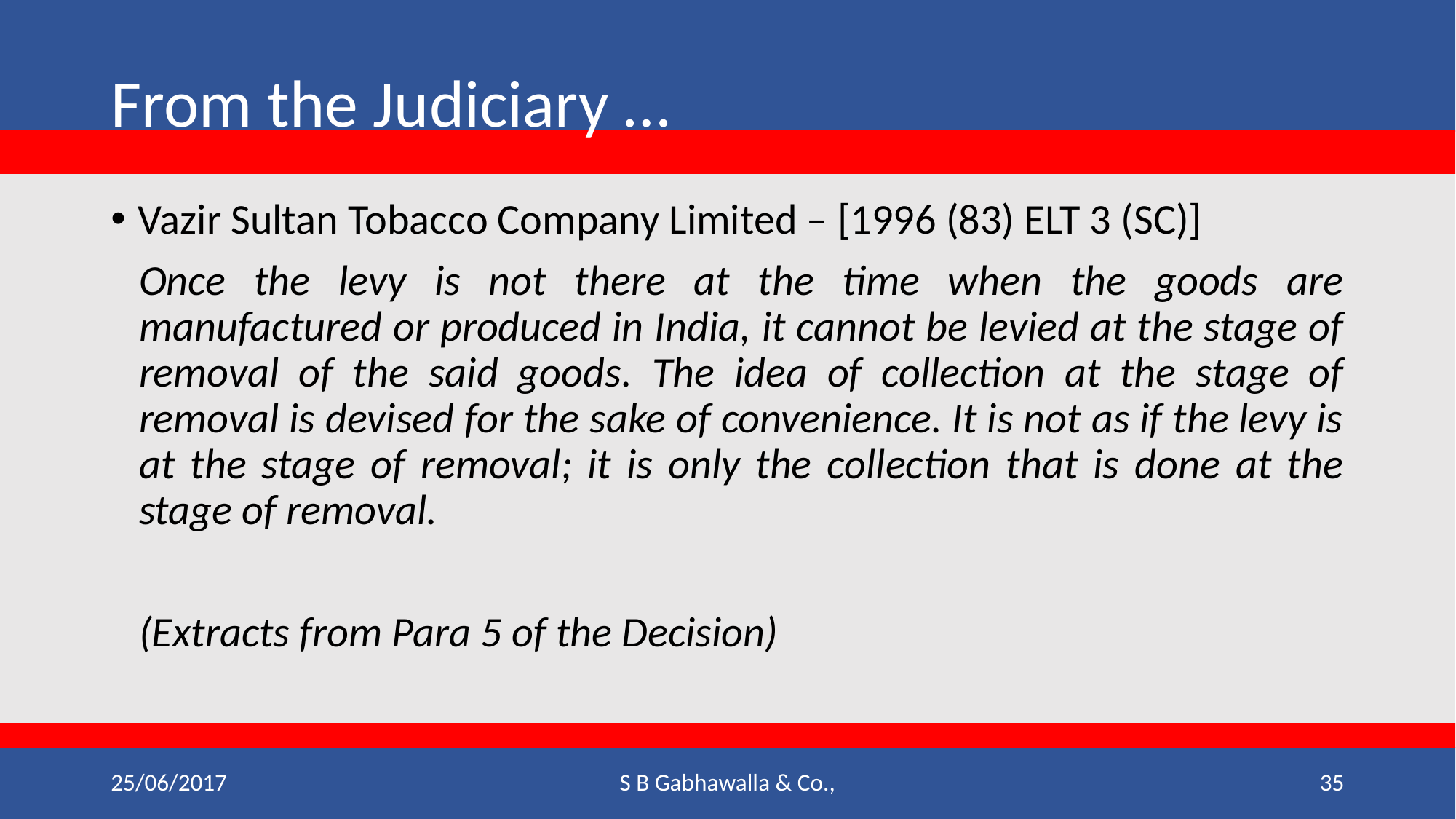

# From the Judiciary …
Vazir Sultan Tobacco Company Limited – [1996 (83) ELT 3 (SC)]
Once the levy is not there at the time when the goods are manufactured or produced in India, it cannot be levied at the stage of removal of the said goods. The idea of collection at the stage of removal is devised for the sake of convenience. It is not as if the levy is at the stage of removal; it is only the collection that is done at the stage of removal.

(Extracts from Para 5 of the Decision)
25/06/2017
S B Gabhawalla & Co.,
35